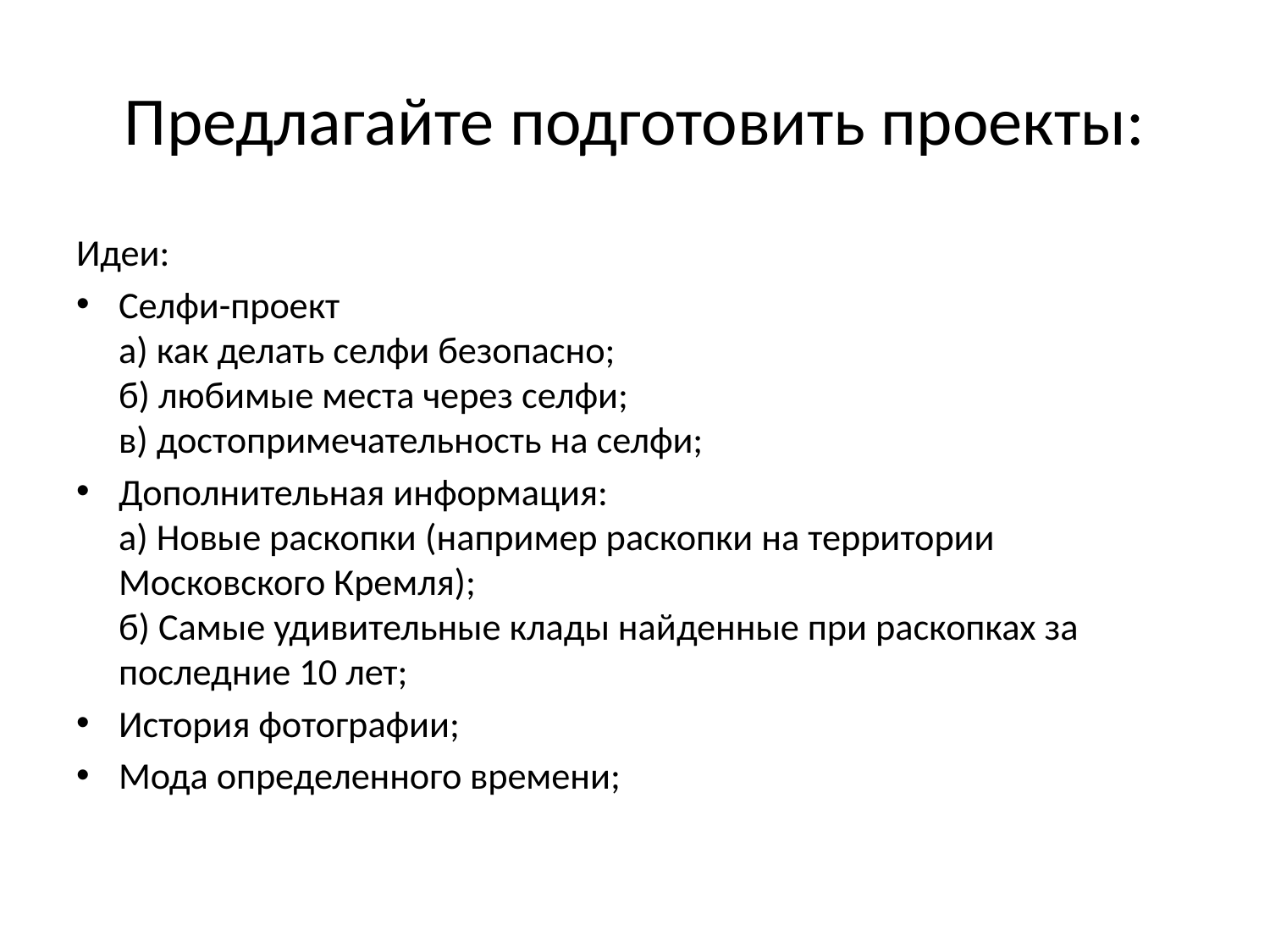

# Предлагайте подготовить проекты:
Идеи:
Селфи-проект
а) как делать селфи безопасно;
б) любимые места через селфи;
в) достопримечательность на селфи;
Дополнительная информация:
а) Новые раскопки (например раскопки на территории Московского Кремля);
б) Самые удивительные клады найденные при раскопках за последние 10 лет;
История фотографии;
Мода определенного времени;